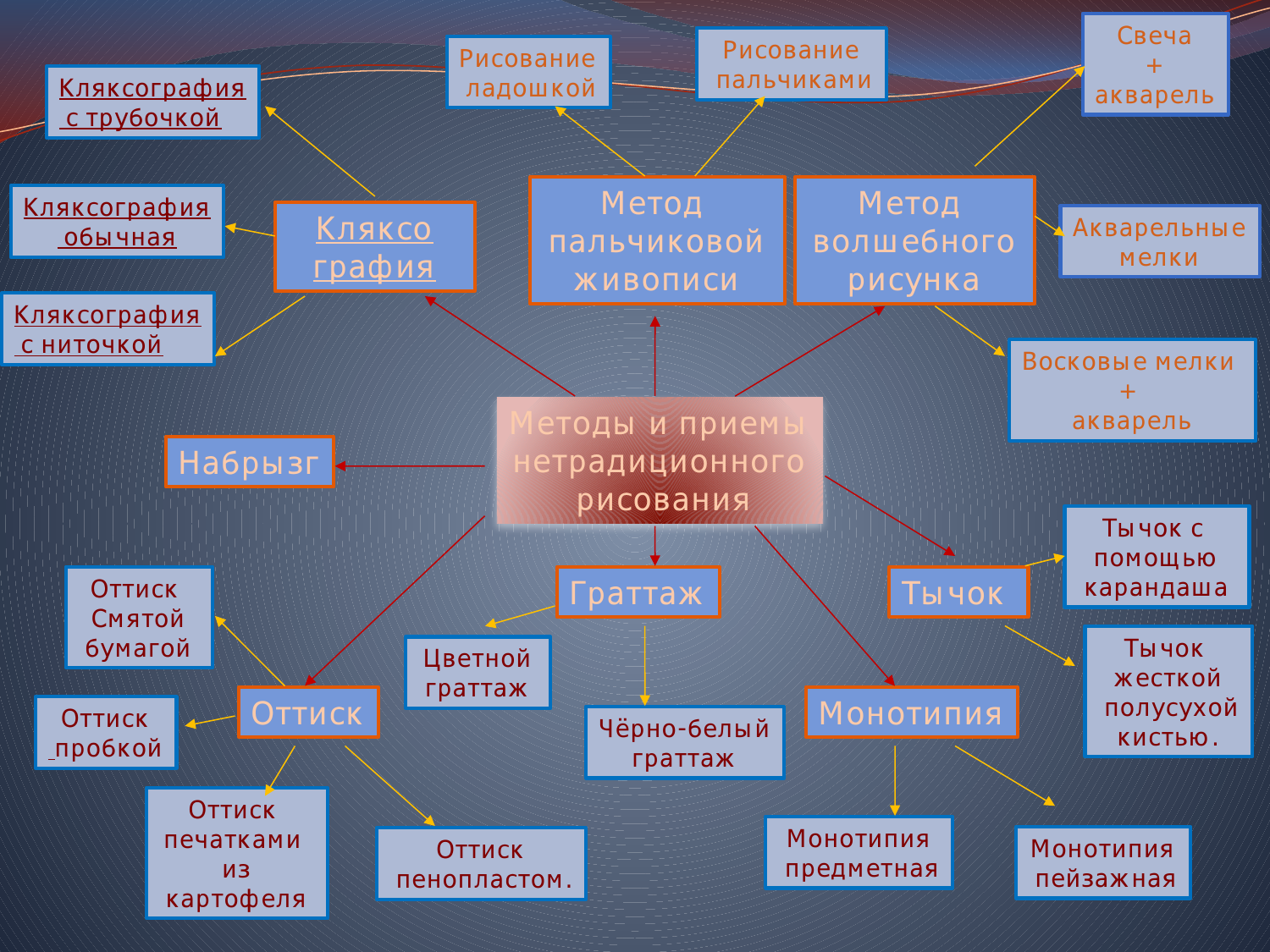

Свеча
+
акварель
Рисование
 пальчиками
Рисование
 ладошкой
Кляксография
 с трубочкой

Метод
пальчиковой
живописи
Метод
волшебного
рисунка
Кляксография
 обычная
Кляксо
графия
Акварельные
 мелки

Кляксография
 с ниточкой

Восковые мелки
+
акварель
Методы и приемы
нетрадиционного
 рисования
Набрызг

Тычок с
помощью
 карандаша

Оттиск
Смятой
 бумагой
Граттаж
Тычок

Тычок
жесткой
 полусухой
 кистью.

Цветной
 граттаж
Оттиск
Монотипия
Оттиск
 пробкой
Чёрно-белый
 граттаж

Оттиск
печатками
из
 картофеля
Монотипия
 предметная
Монотипия
 пейзажная
Оттиск
 пенопластом.